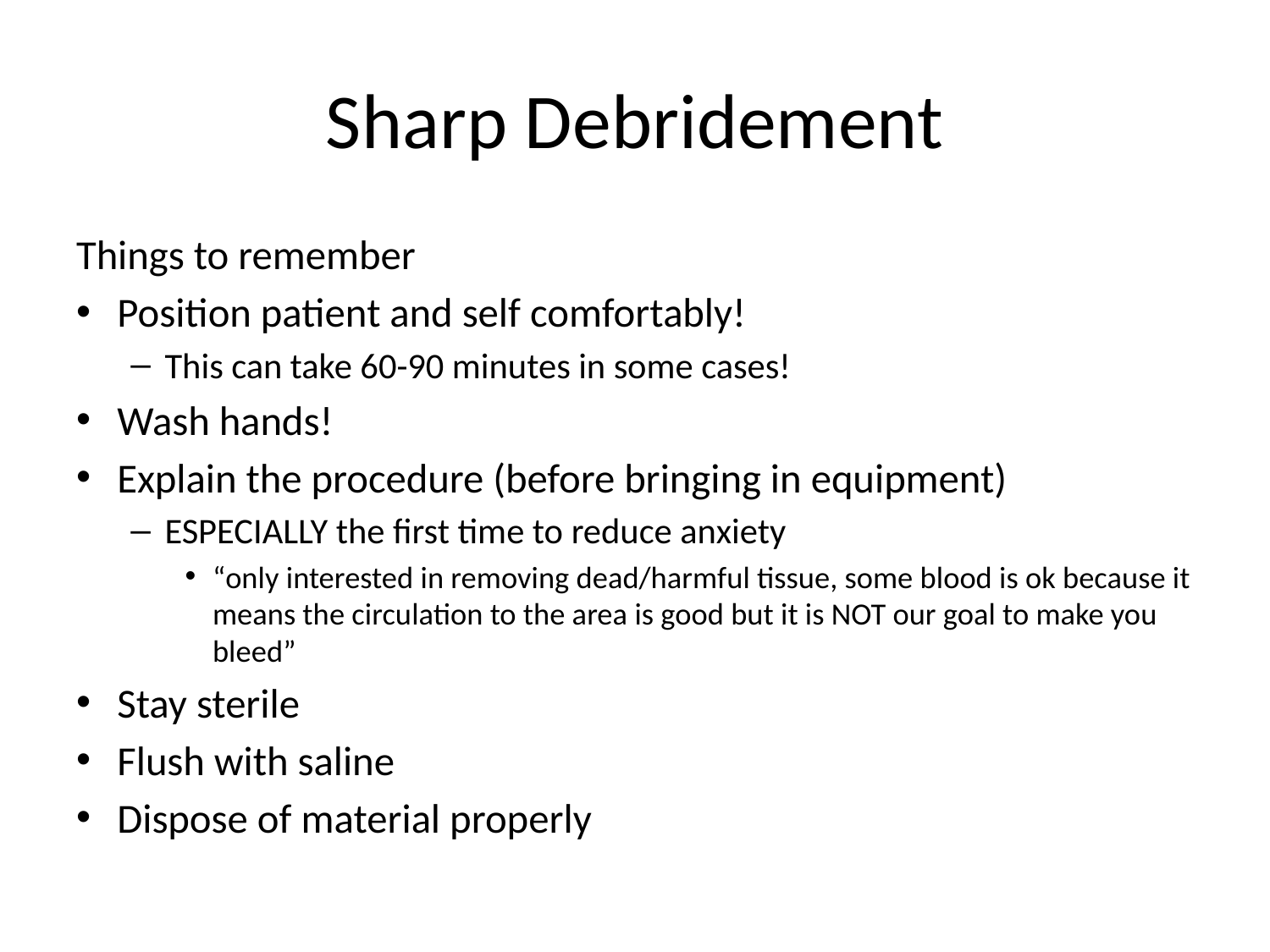

# Sharp Debridement
Things to remember
Position patient and self comfortably!
This can take 60-90 minutes in some cases!
Wash hands!
Explain the procedure (before bringing in equipment)
ESPECIALLY the first time to reduce anxiety
“only interested in removing dead/harmful tissue, some blood is ok because it means the circulation to the area is good but it is NOT our goal to make you bleed”
Stay sterile
Flush with saline
Dispose of material properly